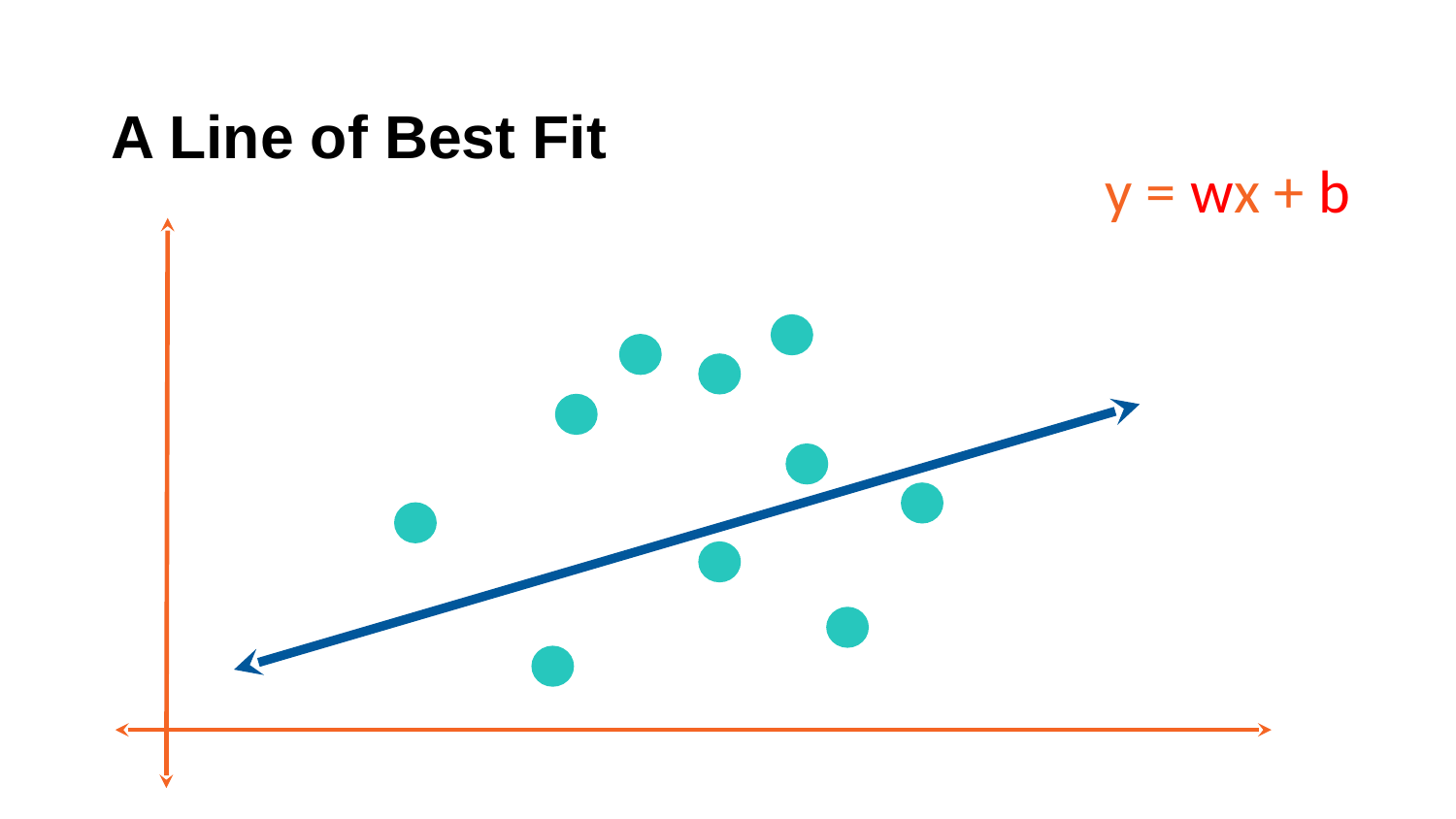

# A Line of Best Fit
y = wx + b